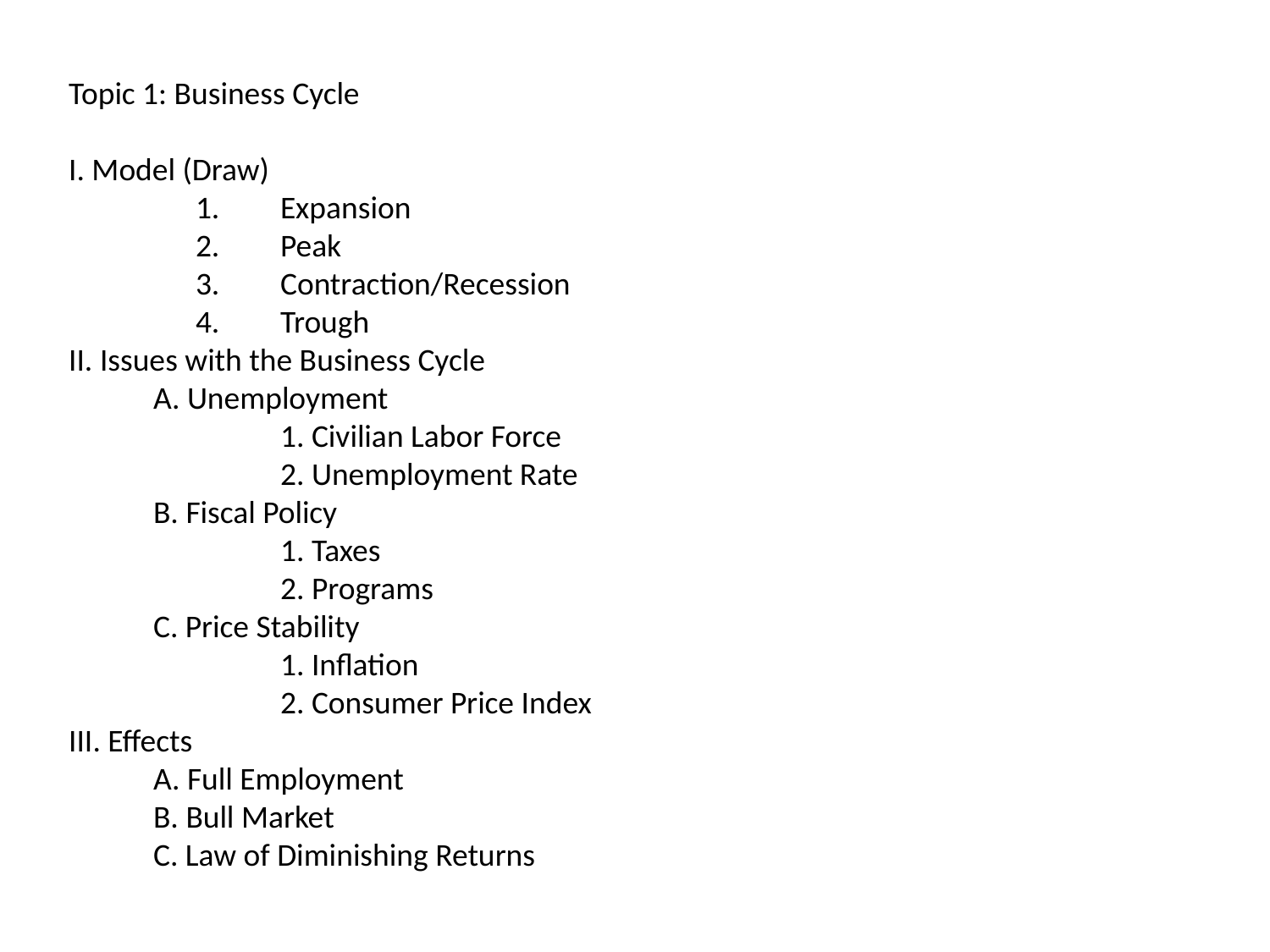

Topic 1: Business Cycle

I. Model (Draw)
Expansion
Peak
Contraction/Recession
Trough
II. Issues with the Business Cycle
	A. Unemployment
		1. Civilian Labor Force
		2. Unemployment Rate
	B. Fiscal Policy
		1. Taxes
		2. Programs
	C. Price Stability
		1. Inflation
		2. Consumer Price Index
III. Effects
	A. Full Employment
	B. Bull Market
	C. Law of Diminishing Returns